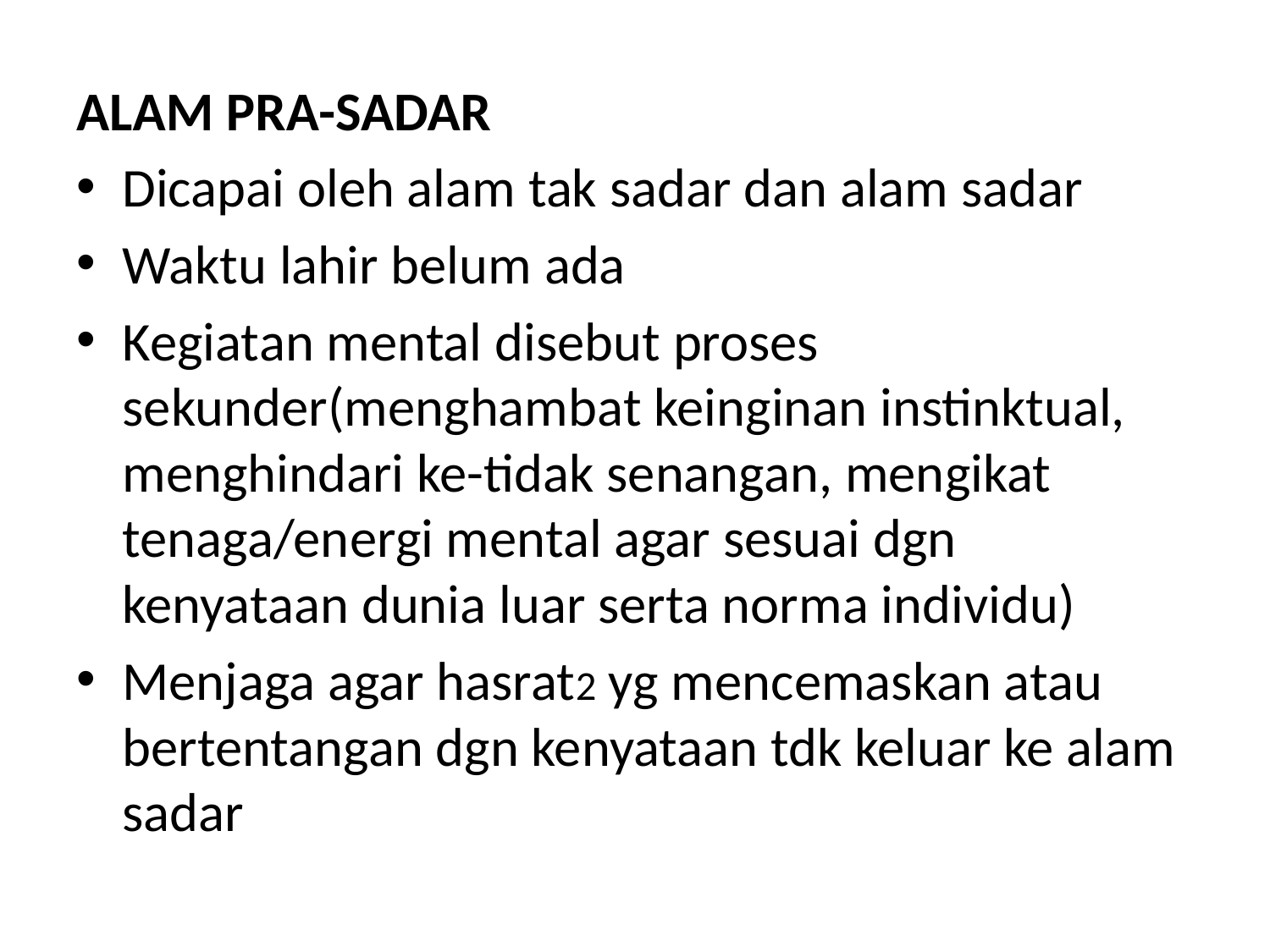

ALAM PRA-SADAR
Dicapai oleh alam tak sadar dan alam sadar
Waktu lahir belum ada
Kegiatan mental disebut proses sekunder(menghambat keinginan instinktual, menghindari ke-tidak senangan, mengikat tenaga/energi mental agar sesuai dgn kenyataan dunia luar serta norma individu)
Menjaga agar hasrat2 yg mencemaskan atau bertentangan dgn kenyataan tdk keluar ke alam sadar